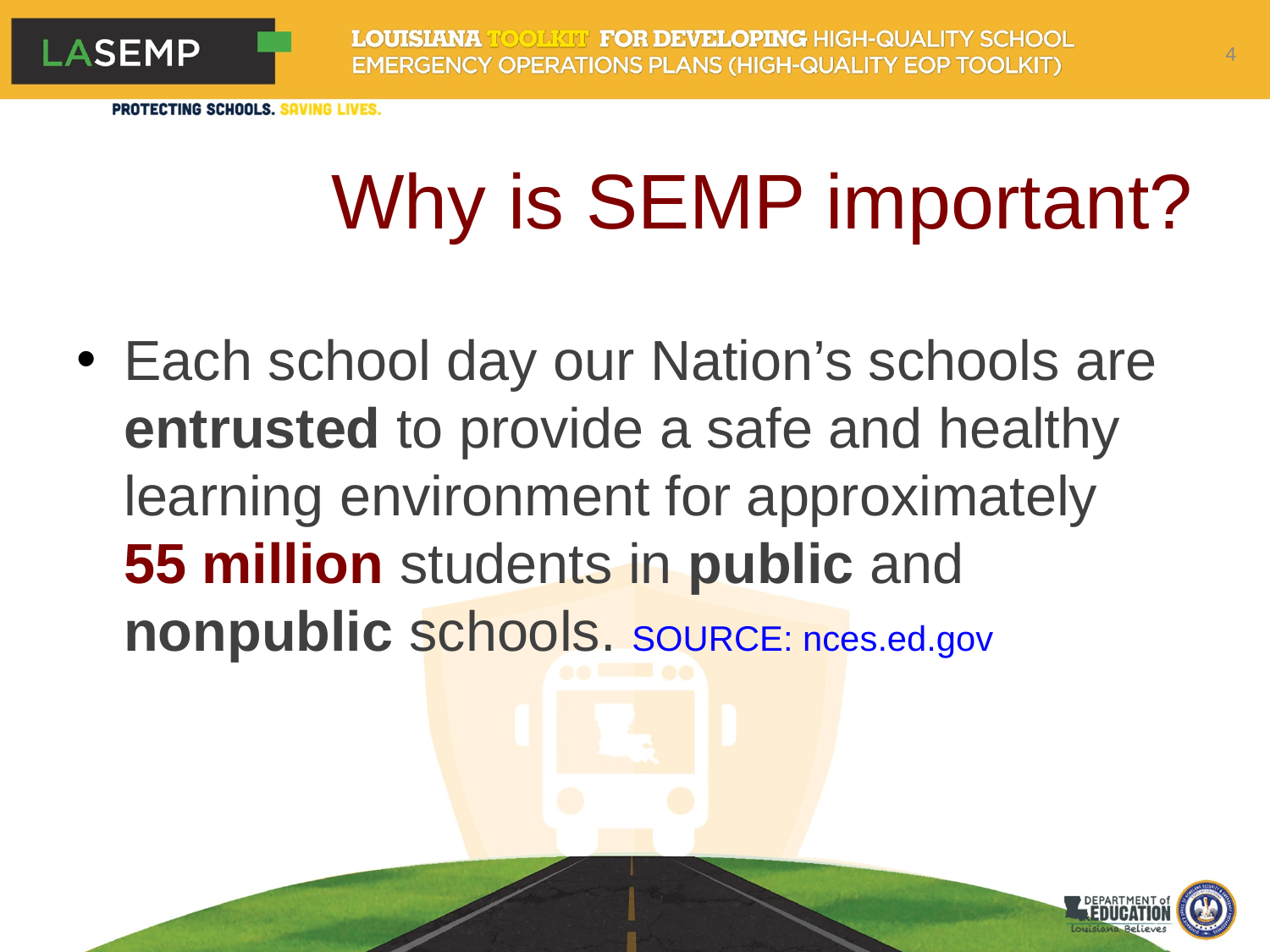

4
# Why is SEMP important?
Each school day our Nation’s schools are entrusted to provide a safe and healthy learning environment for approximately   55 million students in public and nonpublic schools. SOURCE: nces.ed.gov